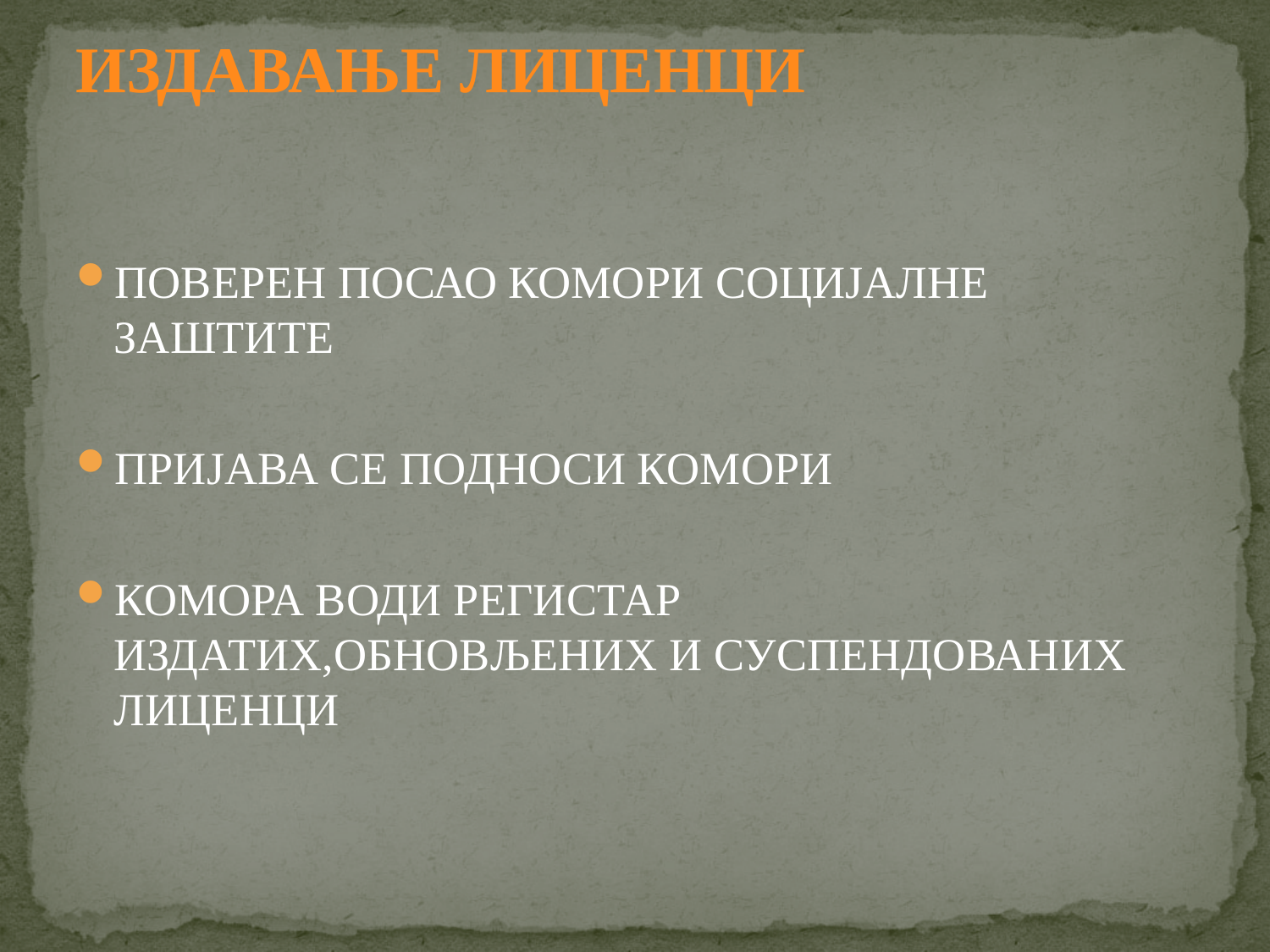

# ИЗДАВАЊЕ ЛИЦЕНЦИ
ПОВЕРЕН ПОСАО КОМОРИ СОЦИЈАЛНЕ ЗАШТИТЕ

ПРИЈАВА СЕ ПОДНОСИ КОМОРИ

КОМОРА ВОДИ РЕГИСТАР ИЗДАТИХ,ОБНОВЉЕНИХ И СУСПЕНДОВАНИХ ЛИЦЕНЦИ